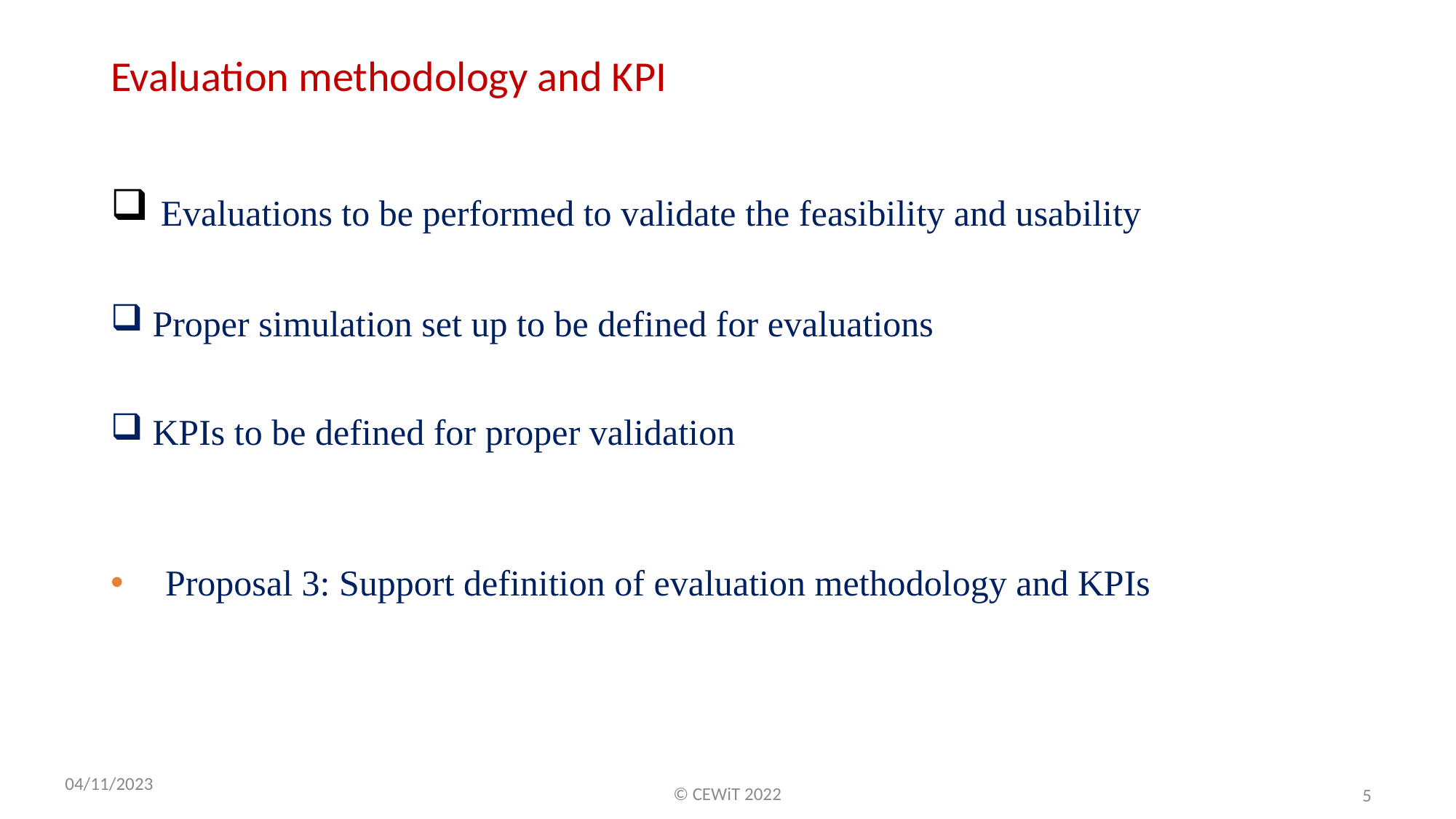

Evaluation methodology and KPI
 Evaluations to be performed to validate the feasibility and usability

 Proper simulation set up to be defined for evaluations

 KPIs to be defined for proper validation
Proposal 3: Support definition of evaluation methodology and KPIs
04/11/2023
© CEWiT 2022
5